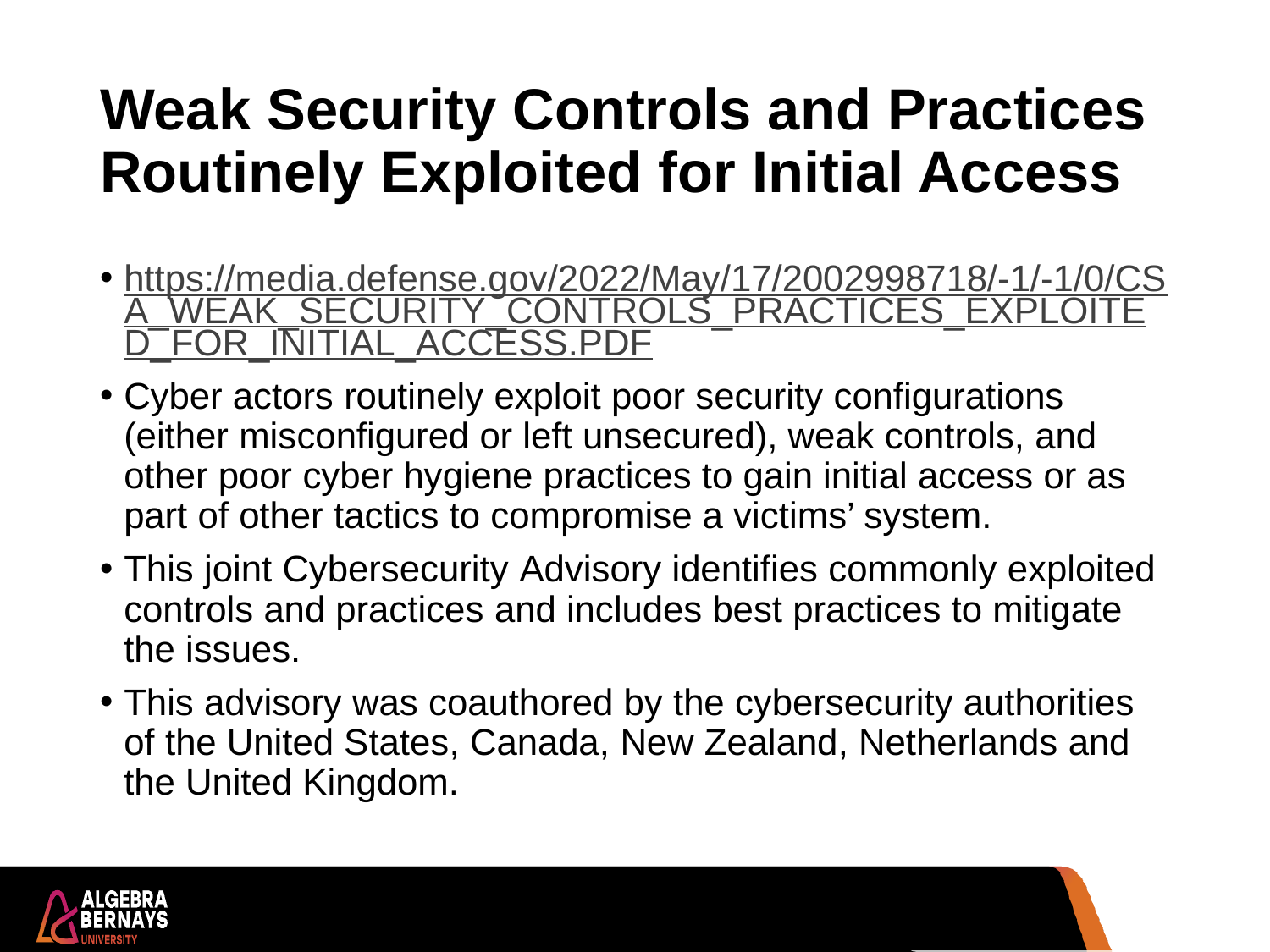

# Weak Security Controls and Practices Routinely Exploited for Initial Access
https://media.defense.gov/2022/May/17/2002998718/-1/-1/0/CSA_WEAK_SECURITY_CONTROLS_PRACTICES_EXPLOITED_FOR_INITIAL_ACCESS.PDF
Cyber actors routinely exploit poor security configurations (either misconfigured or left unsecured), weak controls, and other poor cyber hygiene practices to gain initial access or as part of other tactics to compromise a victims’ system.
This joint Cybersecurity Advisory identifies commonly exploited controls and practices and includes best practices to mitigate the issues.
This advisory was coauthored by the cybersecurity authorities of the United States, Canada, New Zealand, Netherlands and the United Kingdom.